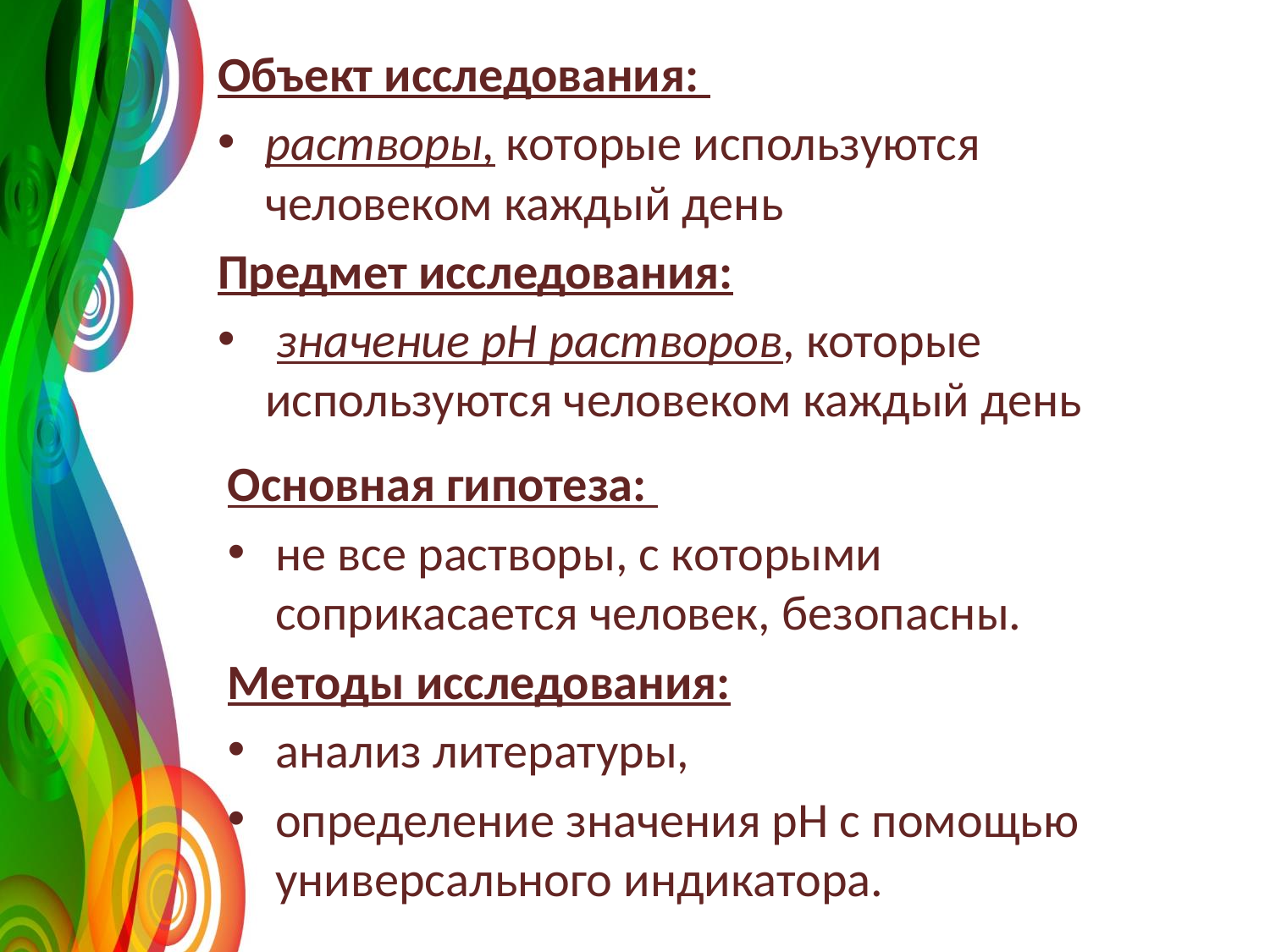

Объект исследования:
растворы, которые используются человеком каждый день
Предмет исследования:
 значение рН растворов, которые используются человеком каждый день
Основная гипотеза:
не все растворы, с которыми соприкасается человек, безопасны.
Методы исследования:
анализ литературы,
определение значения рН с помощью универсального индикатора.